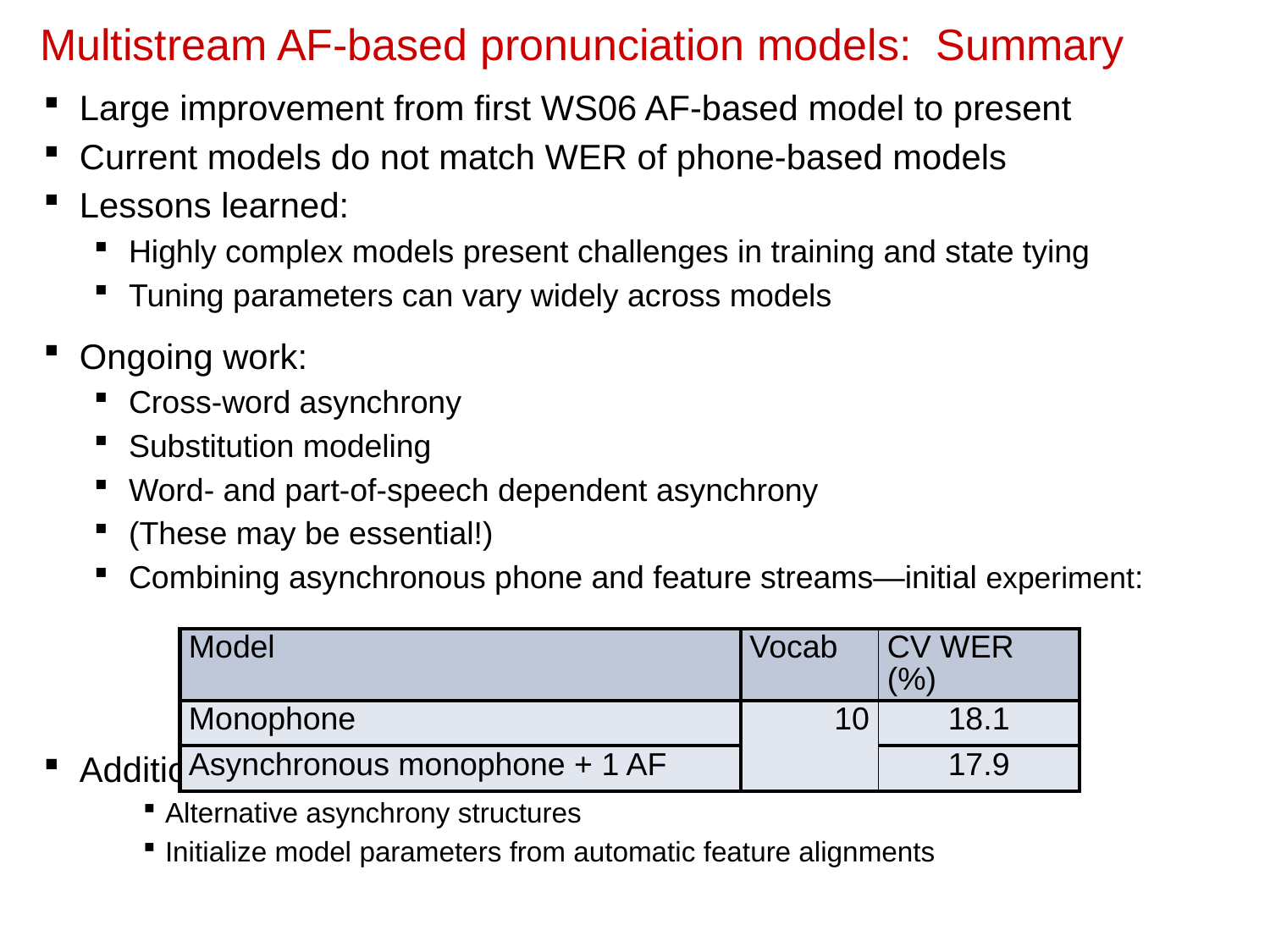

# Multistream AF-based pronunciation models:  Summary
Large improvement from first WS06 AF-based model to present
Current models do not match WER of phone-based models
Lessons learned:
Highly complex models present challenges in training and state tying
Tuning parameters can vary widely across models

Ongoing work:
Cross-word asynchrony
Substitution modeling
Word- and part-of-speech dependent asynchrony
(These may be essential!)
Combining asynchronous phone and feature streams—initial experiment:

Additional ideas for future work
Alternative asynchrony structures
Initialize model parameters from automatic feature alignments
| Model | Vocab | CV WER (%) |
| --- | --- | --- |
| Monophone | 10 | 18.1 |
| Asynchronous monophone + 1 AF |  | 17.9 |